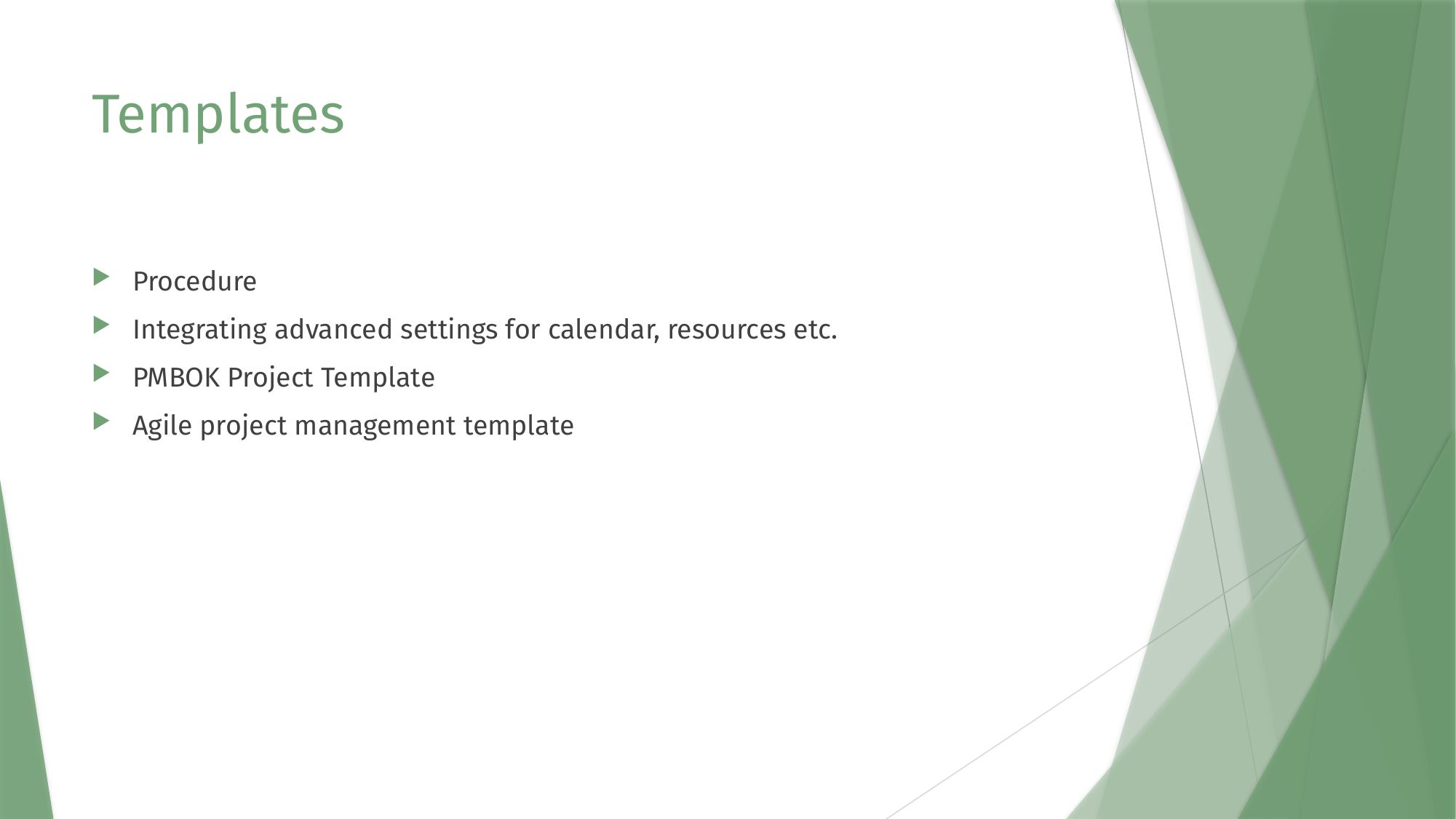

# Templates
Procedure
Integrating advanced settings for calendar, resources etc.
PMBOK Project Template
Agile project management template